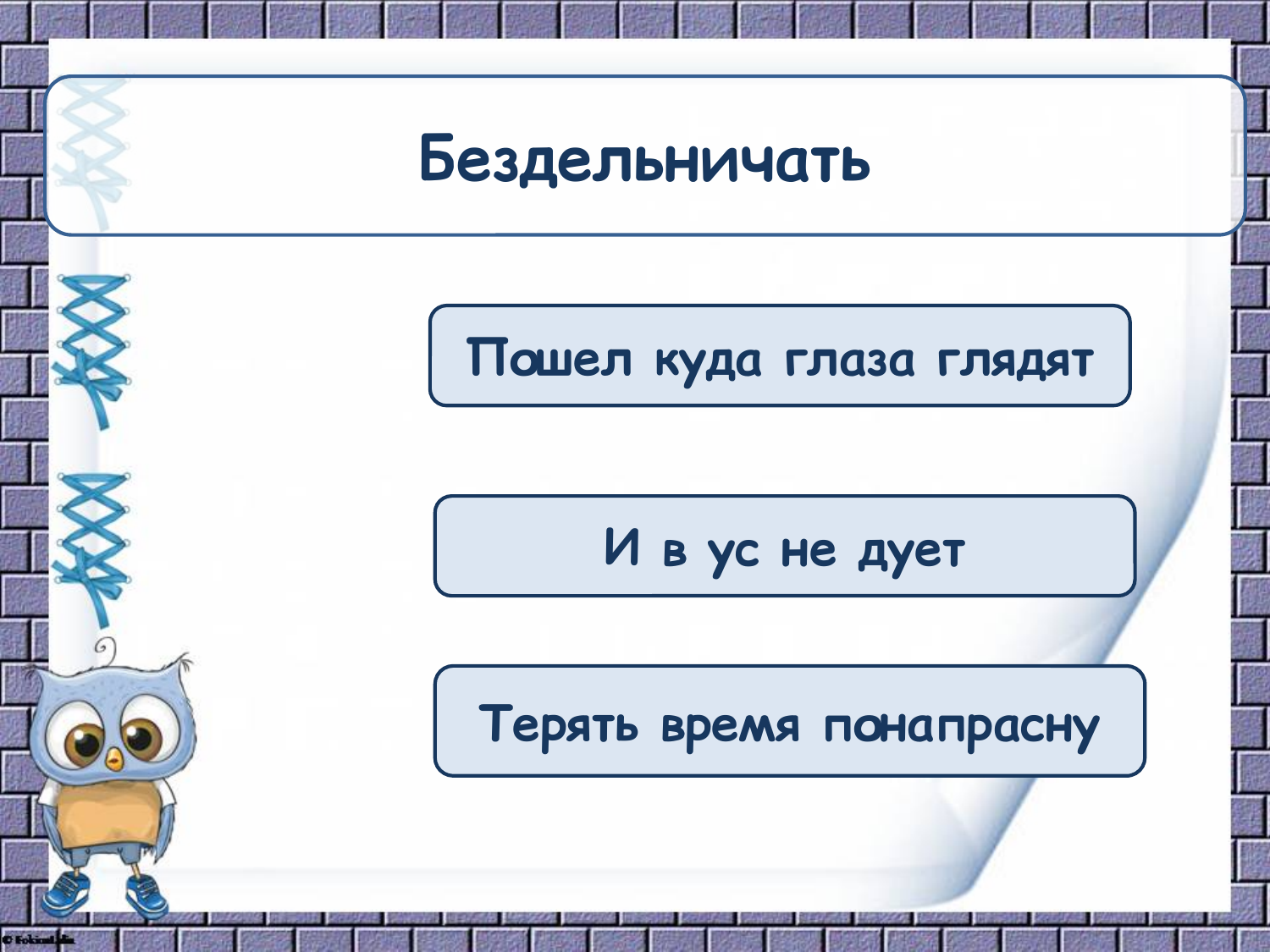

Бездельничать
Пошел куда глаза глядят
И в ус не дует
Терять время понапрасну